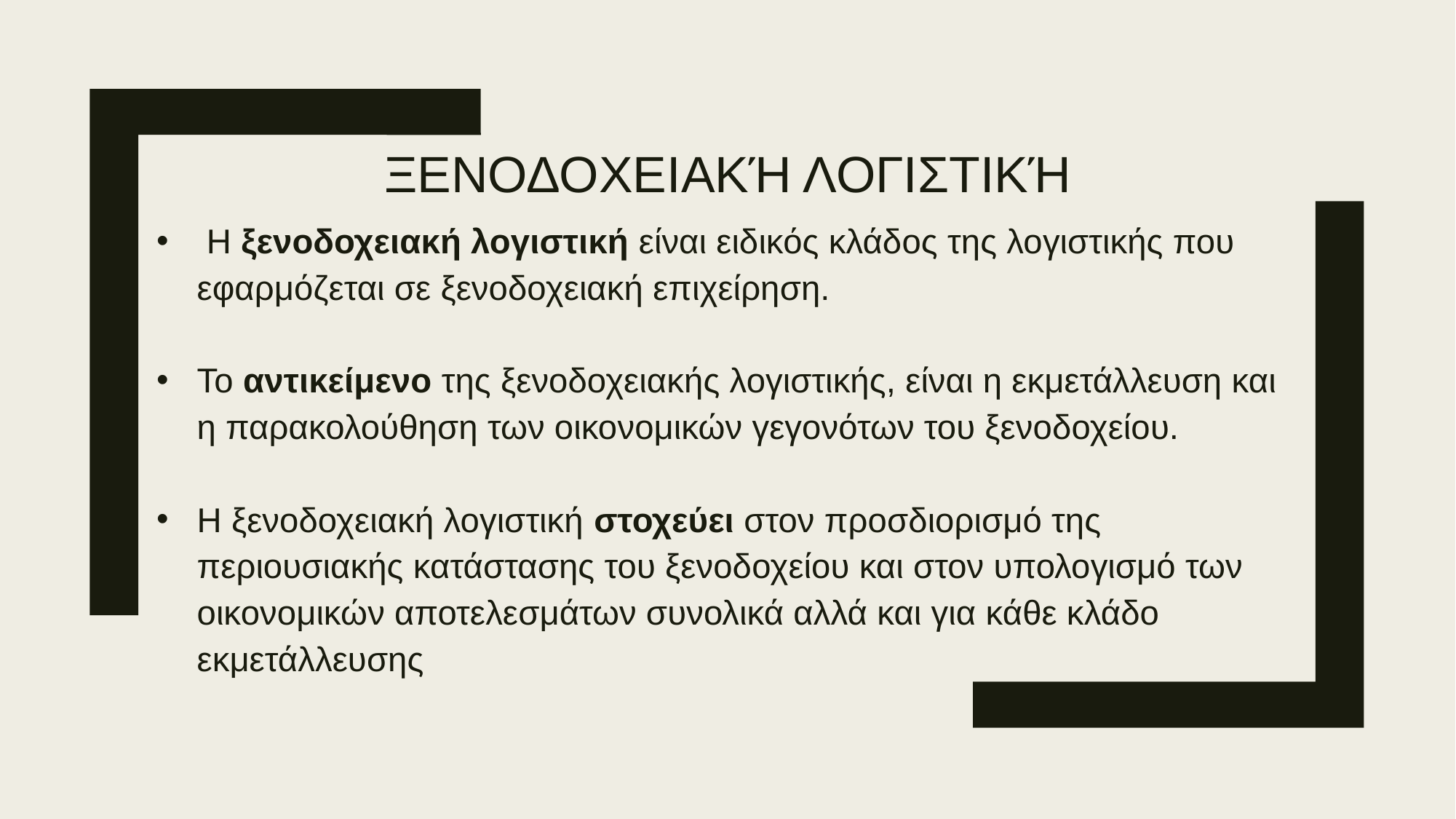

# Ξενοδοχειακή Λογιστική
 Η ξενοδοχειακή λογιστική είναι ειδικός κλάδος της λογιστικής που εφαρμόζεται σε ξενοδοχειακή επιχείρηση.

Το αντικείμενο της ξενοδοχειακής λογιστικής, είναι η εκμετάλλευση και η παρακολούθηση των οικονομικών γεγονότων του ξενοδοχείου.

Η ξενοδοχειακή λογιστική στοχεύει στον προσδιορισμό της περιουσιακής κατάστασης του ξενοδοχείου και στον υπολογισμό των οικονομικών αποτελεσμάτων συνολικά αλλά και για κάθε κλάδο εκμετάλλευσης